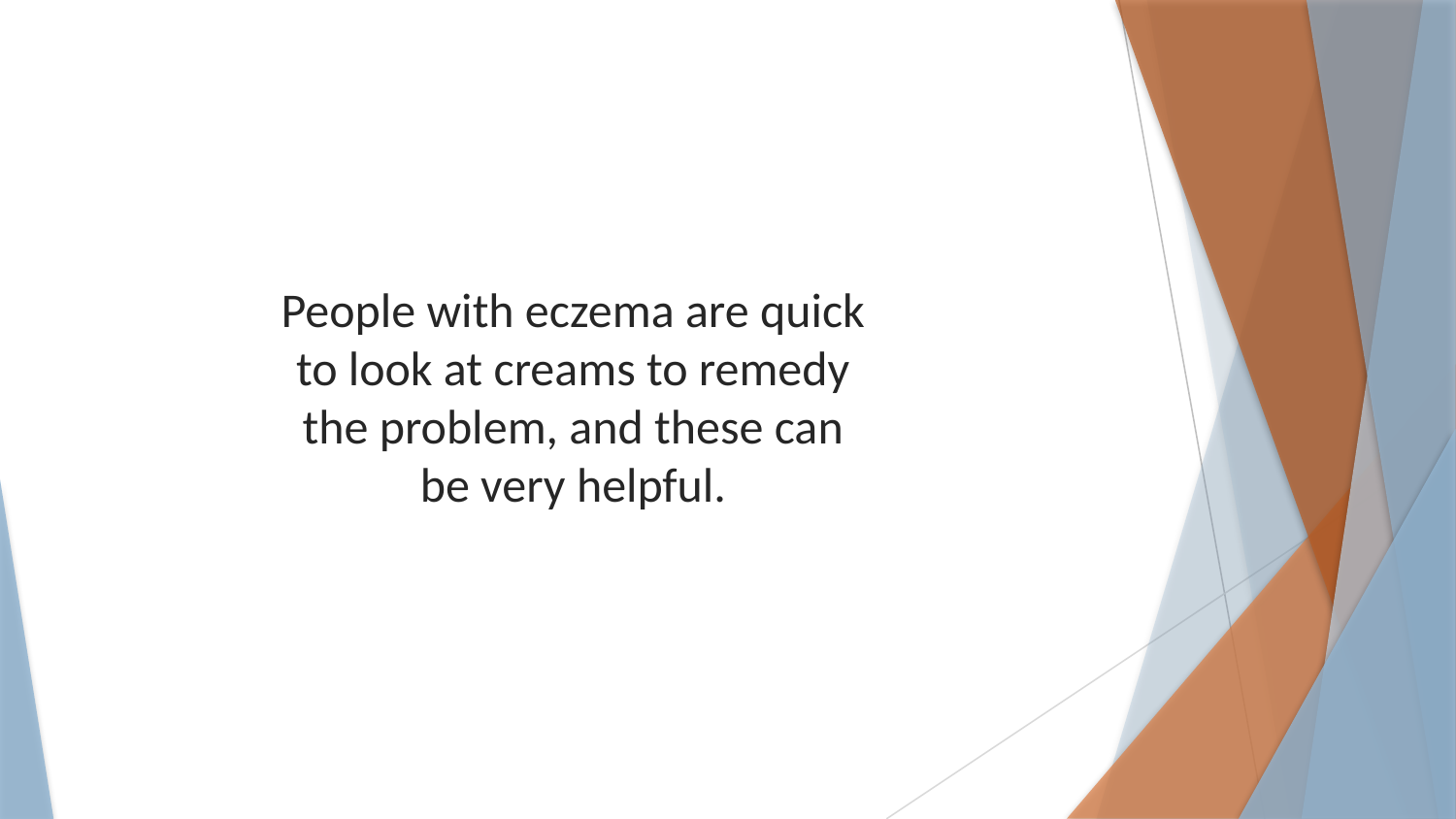

People with eczema are quick to look at creams to remedy the problem, and these can be very helpful.